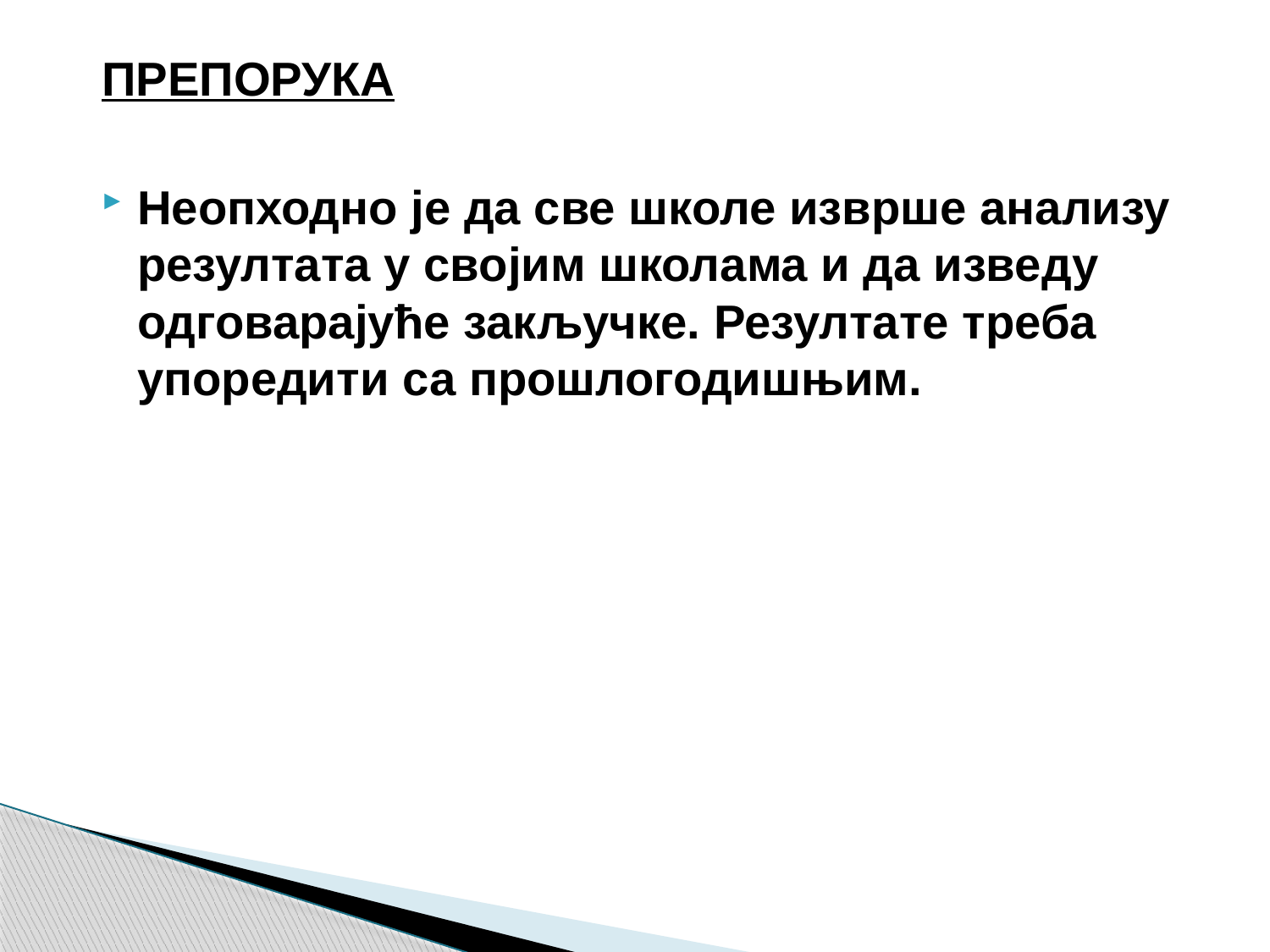

ПРЕПОРУКА

Неопходно је да све школе изврше анализу резултата у својим школама и да изведу одговарајуће закључке. Резултате треба упоредити са прошлогодишњим.